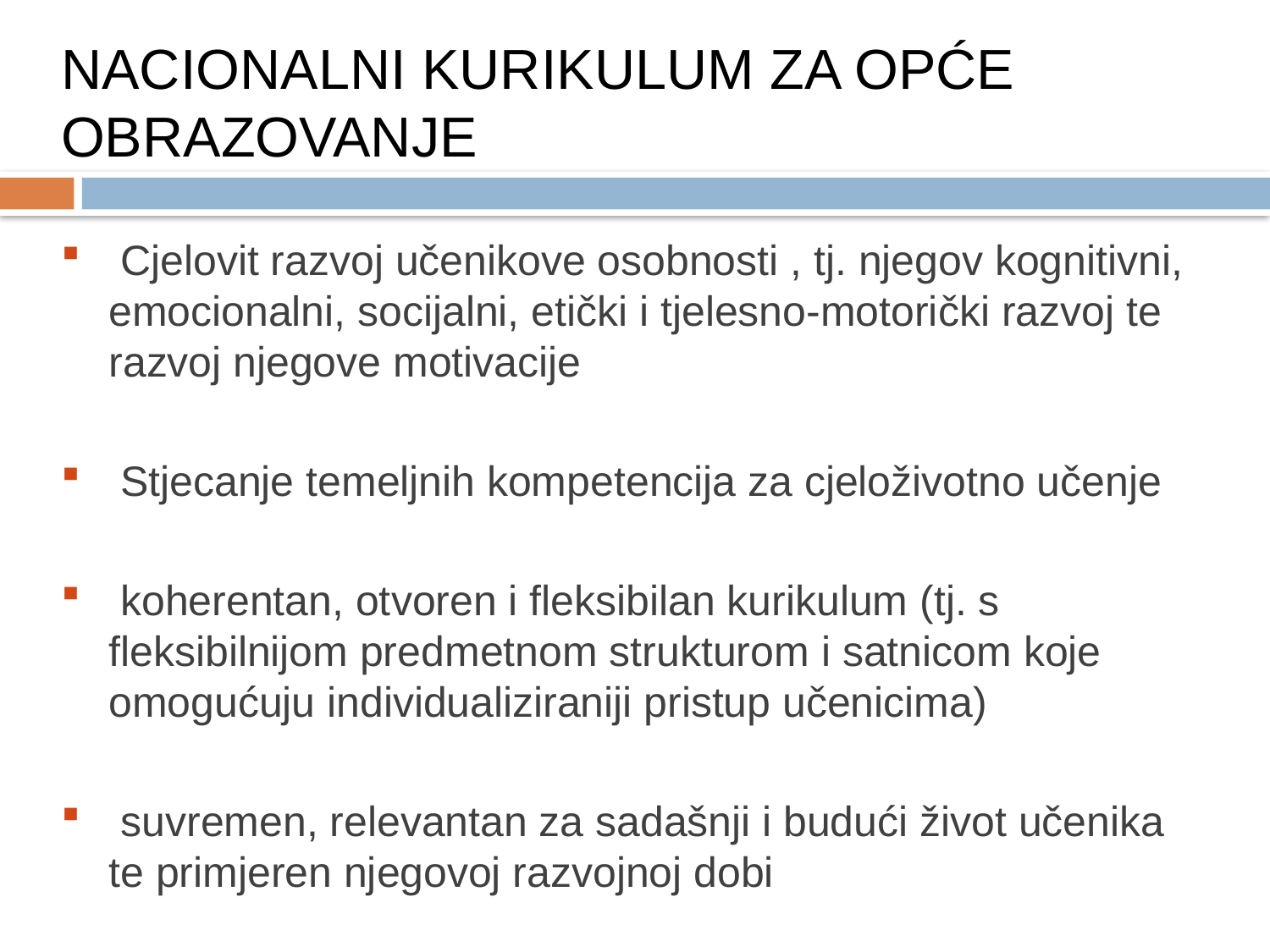

NACIONALNI KURIKULUM ZA OPĆE OBRAZOVANJE

 Cjelovit razvoj učenikove osobnosti , tj. njegov kognitivni, emocionalni, socijalni, etički i tjelesno-motorički razvoj te razvoj njegove motivacije

 Stjecanje temeljnih kompetencija za cjeloživotno učenje

 koherentan, otvoren i fleksibilan kurikulum (tj. s fleksibilnijom predmetnom strukturom i satnicom koje omogućuju individualiziraniji pristup učenicima)

 suvremen, relevantan za sadašnji i budući život učenika te primjeren njegovoj razvojnoj dobi